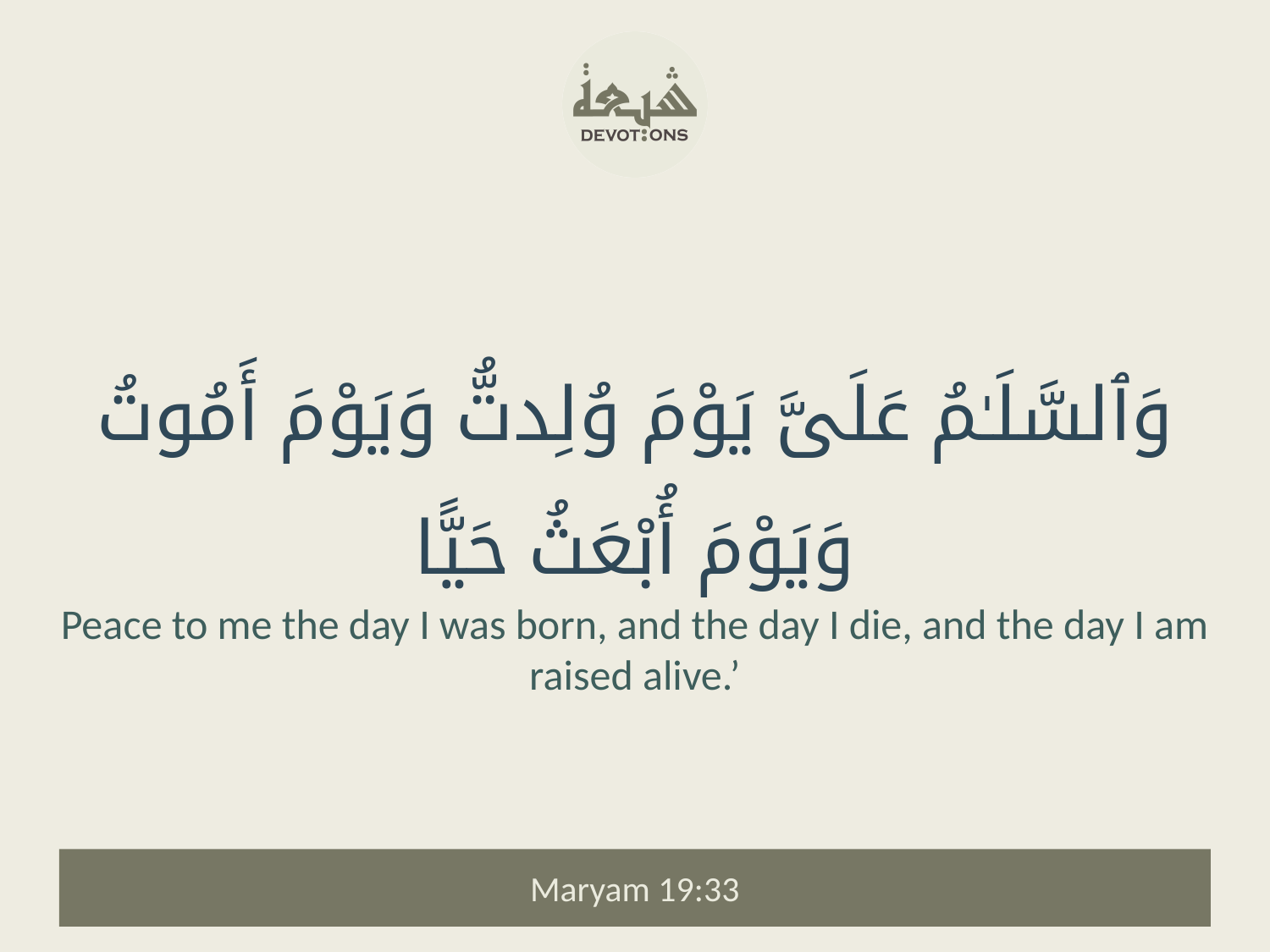

وَٱلسَّلَـٰمُ عَلَىَّ يَوْمَ وُلِدتُّ وَيَوْمَ أَمُوتُ وَيَوْمَ أُبْعَثُ حَيًّا
Peace to me the day I was born, and the day I die, and the day I am raised alive.’
Maryam 19:33